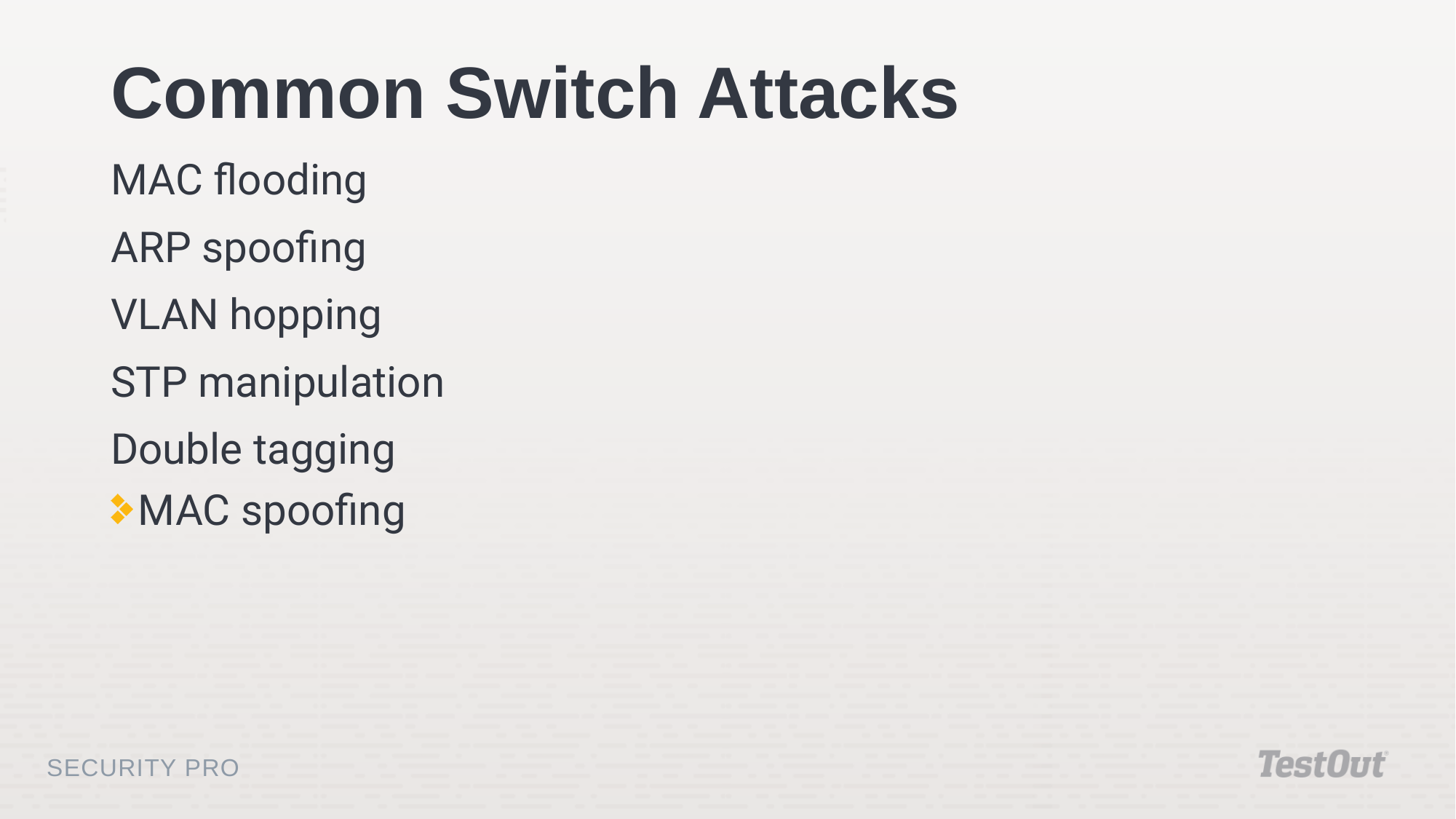

# Common Switch Attacks
MAC flooding
ARP spoofing
VLAN hopping
STP manipulation
Double tagging
MAC spoofing
Security Pro